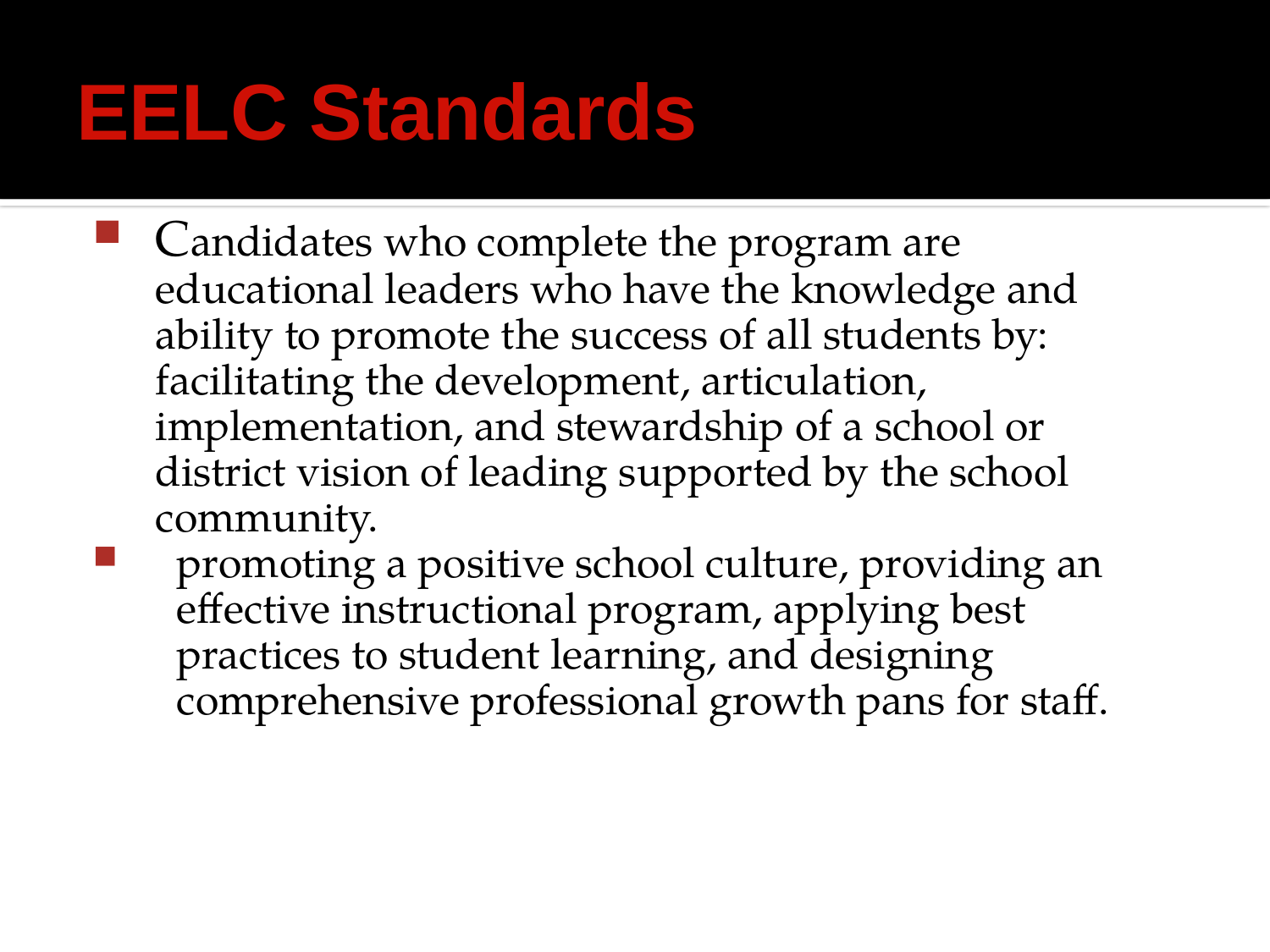

# EELC Standards
Candidates who complete the program are educational leaders who have the knowledge and ability to promote the success of all students by: facilitating the development, articulation, implementation, and stewardship of a school or district vision of leading supported by the school community.
promoting a positive school culture, providing an effective instructional program, applying best practices to student learning, and designing comprehensive professional growth pans for staff.